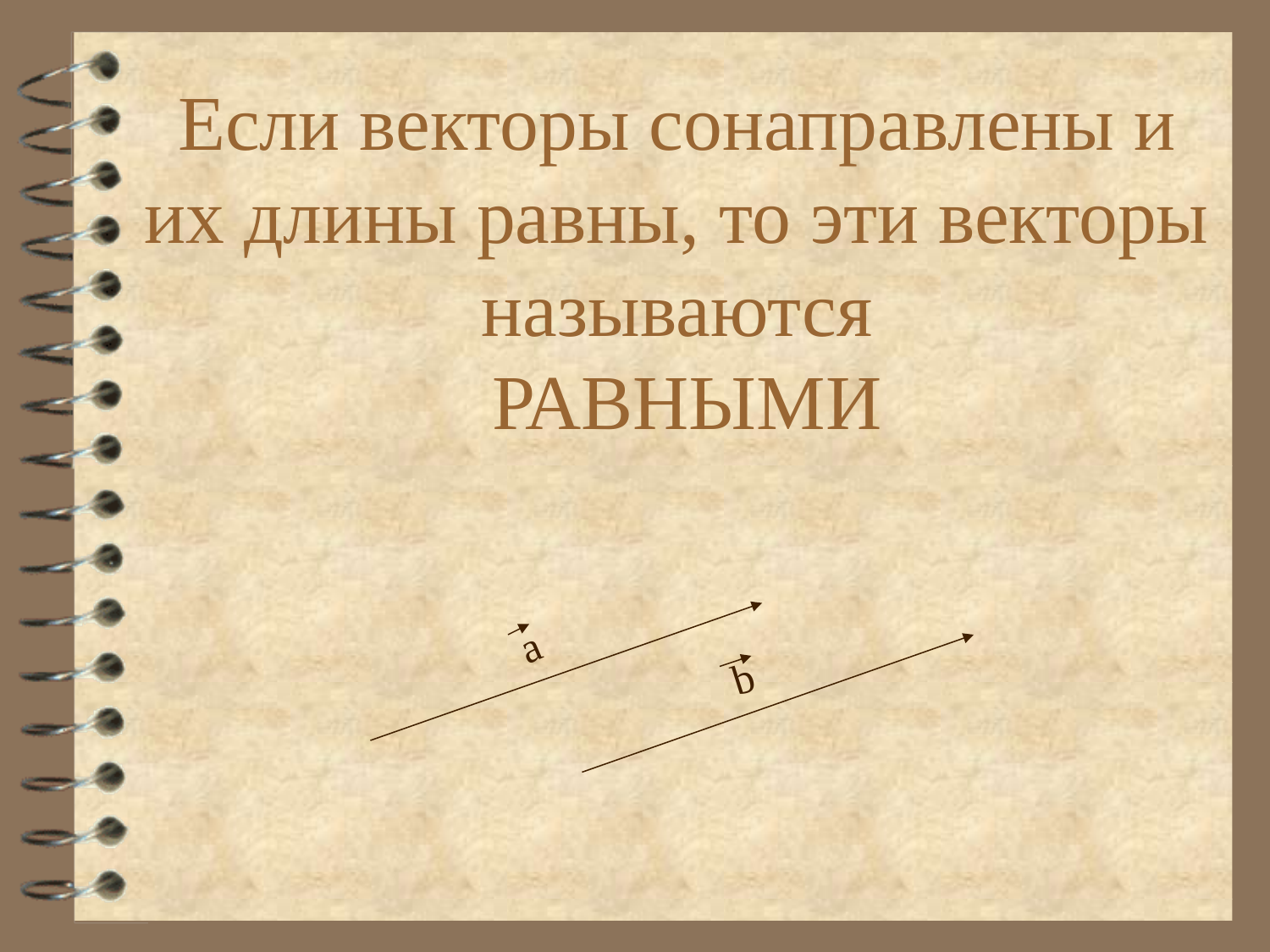

# Если векторы сонаправлены и их длины равны, то эти векторы называются РАВНЫМИ

а

b